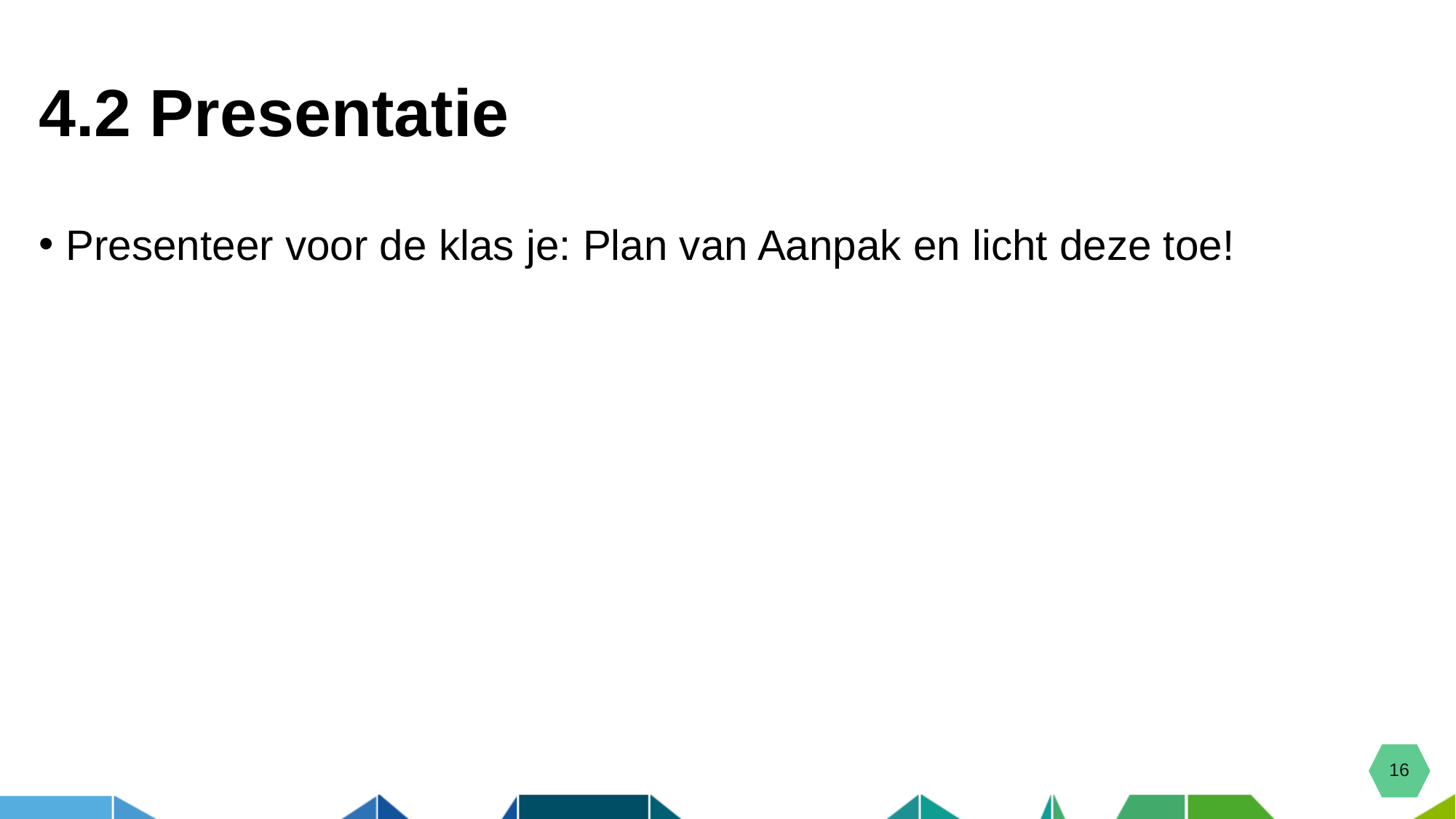

# 4.2 Presentatie
Presenteer voor de klas je: Plan van Aanpak en licht deze toe!
16